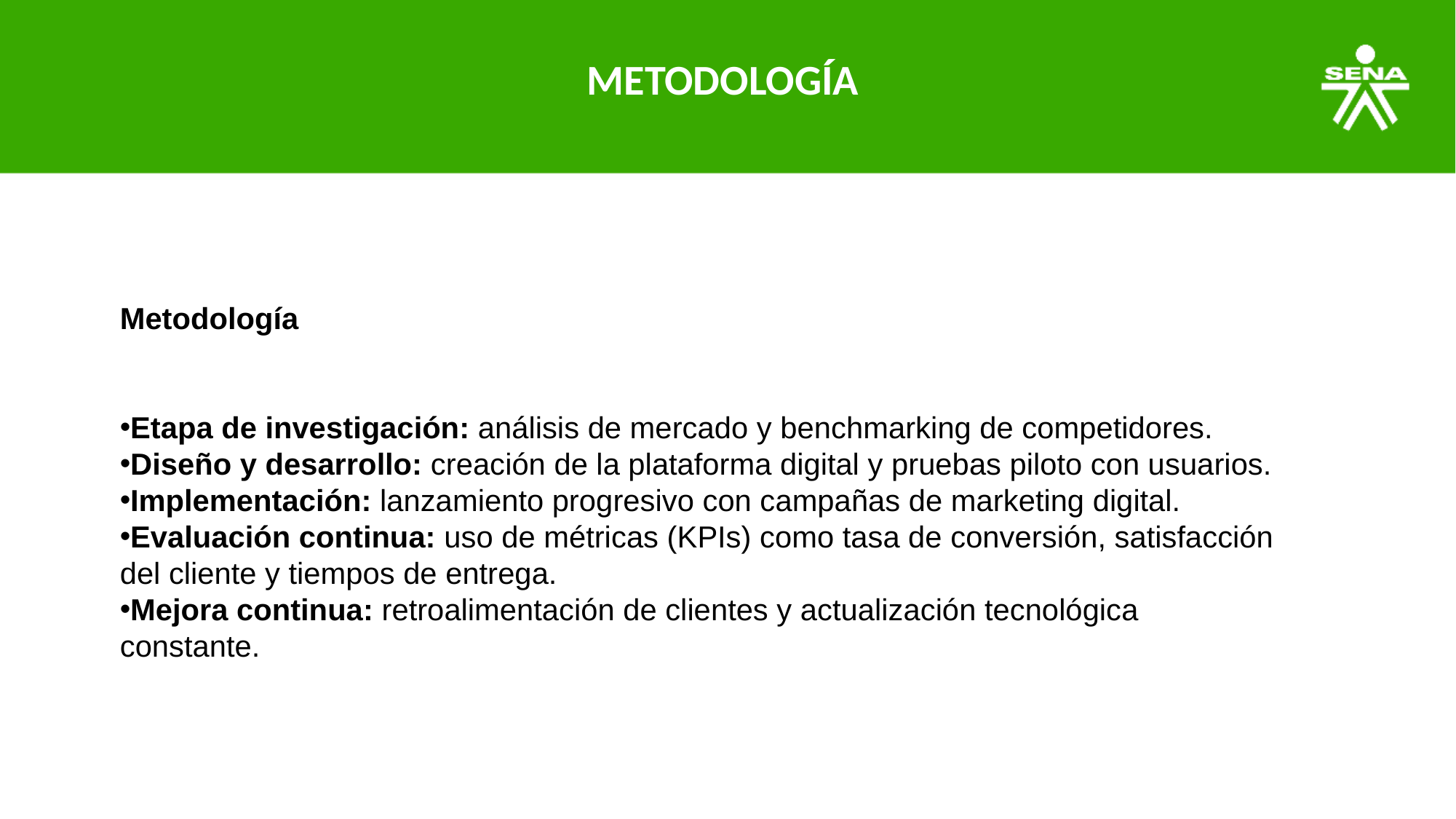

METODOLOGÍA
Metodología

Etapa de investigación: análisis de mercado y benchmarking de competidores.
Diseño y desarrollo: creación de la plataforma digital y pruebas piloto con usuarios.
Implementación: lanzamiento progresivo con campañas de marketing digital.
Evaluación continua: uso de métricas (KPIs) como tasa de conversión, satisfacción del cliente y tiempos de entrega.
Mejora continua: retroalimentación de clientes y actualización tecnológica constante.